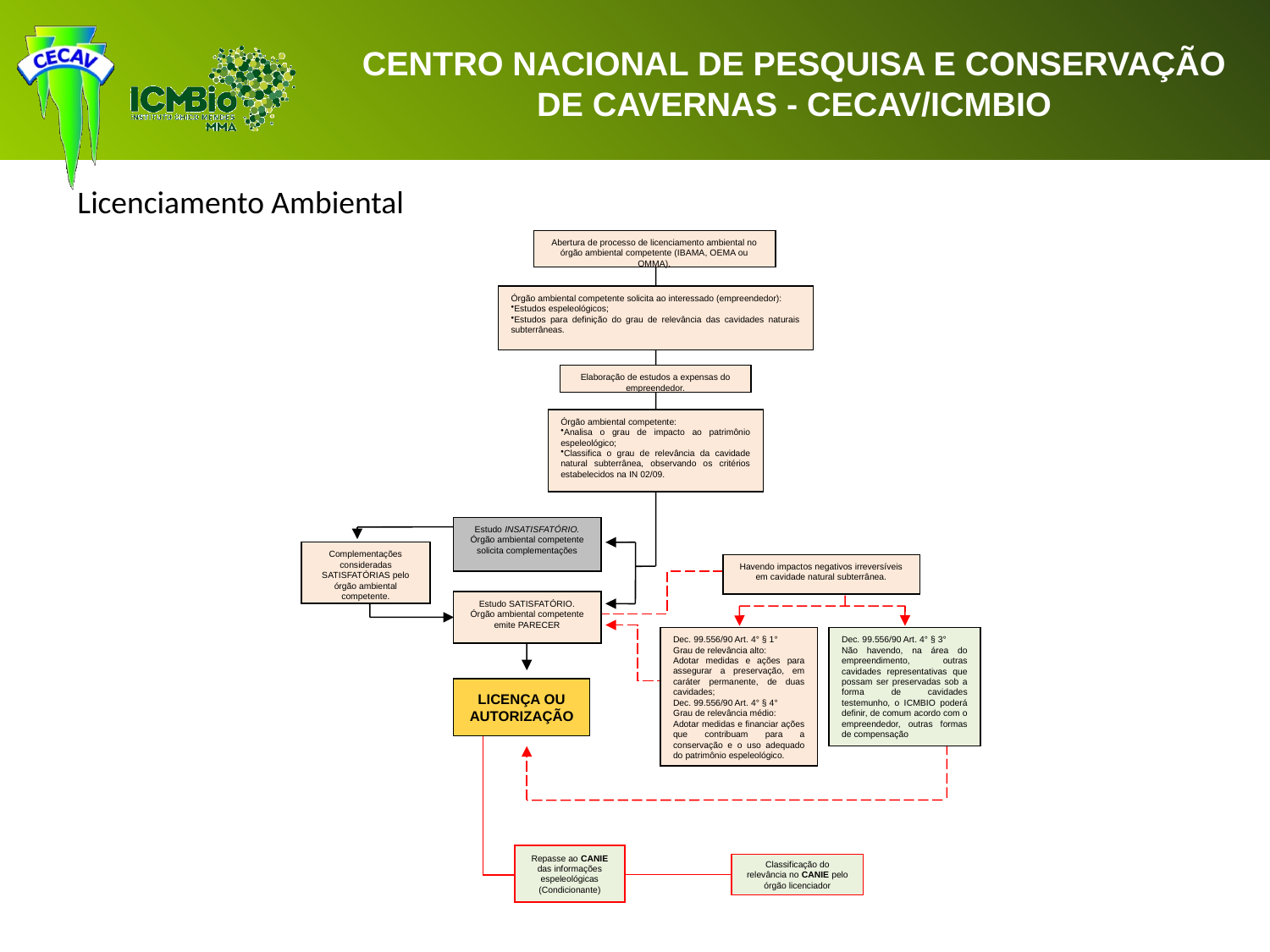

Abertura de processo de licenciamento ambiental no órgão ambiental competente (IBAMA, OEMA ou OMMA).
Órgão ambiental competente solicita ao interessado (empreendedor):
Estudos espeleológicos;
Estudos para definição do grau de relevância das cavidades naturais subterrâneas.
Elaboração de estudos a expensas do empreendedor.
Órgão ambiental competente:
Analisa o grau de impacto ao patrimônio espeleológico;
Classifica o grau de relevância da cavidade natural subterrânea, observando os critérios estabelecidos na IN 02/09.
Estudo INSATISFATÓRIO.
Órgão ambiental competente solicita complementações

Complementações consideradas SATISFATÓRIAS pelo órgão ambiental competente.

Havendo impactos negativos irreversíveis em cavidade natural subterrânea.

Estudo SATISFATÓRIO.
Órgão ambiental competente emite PARECER

Dec. 99.556/90 Art. 4° § 1°
Grau de relevância alto:
Adotar medidas e ações para assegurar a preservação, em caráter permanente, de duas cavidades;
Dec. 99.556/90 Art. 4° § 4°
Grau de relevância médio:
Adotar medidas e financiar ações que contribuam para a conservação e o uso adequado do patrimônio espeleológico.
Dec. 99.556/90 Art. 4° § 3°
Não havendo, na área do empreendimento, outras cavidades representativas que possam ser preservadas sob a forma de cavidades testemunho, o ICMBIO poderá definir, de comum acordo com o empreendedor, outras formas de compensação

LICENÇA OU AUTORIZAÇÃO

Repasse ao CANIE das informações espeleológicas
(Condicionante)
Classificação do relevância no CANIE pelo órgão licenciador